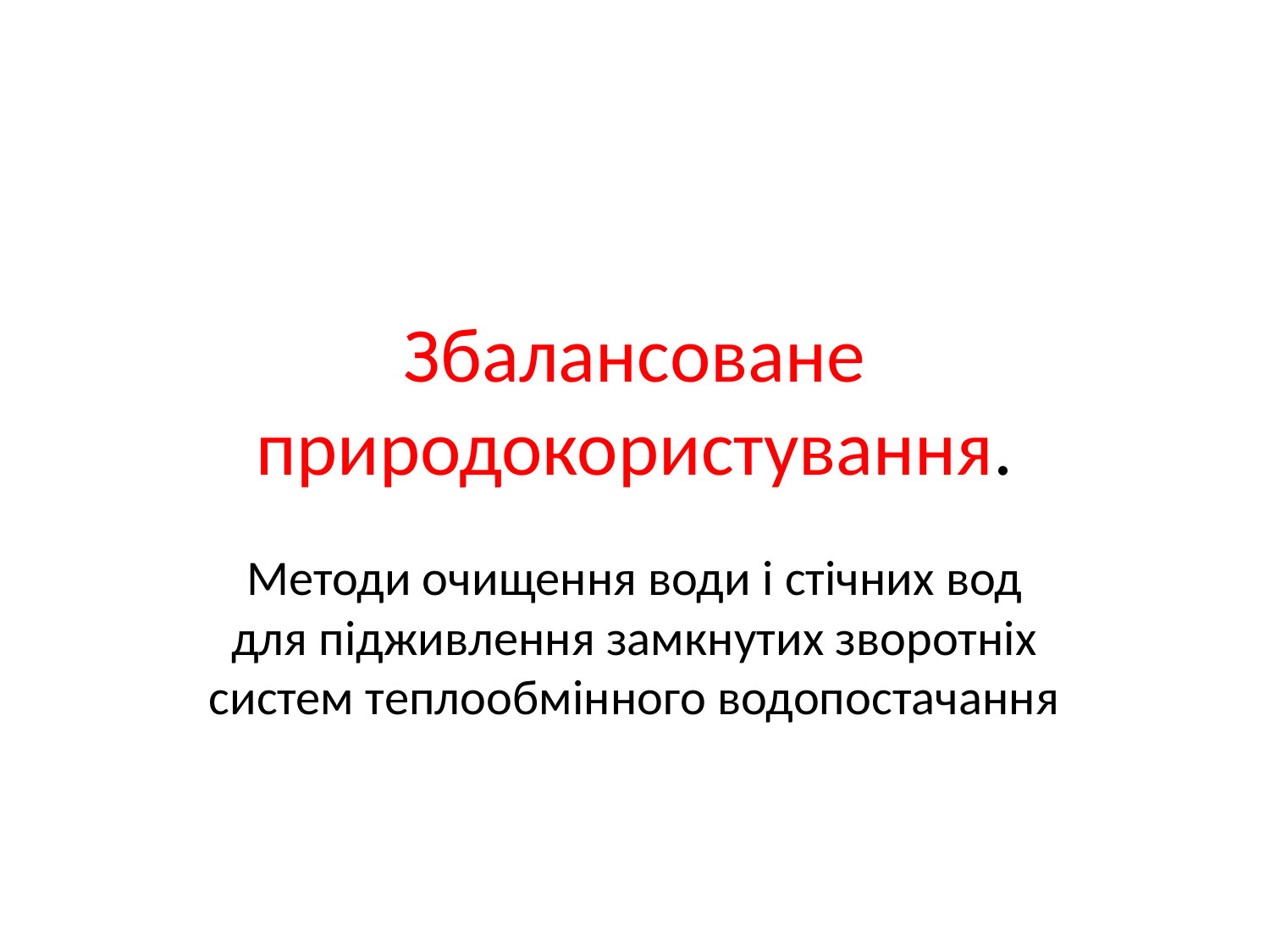

# Збалансоване природокористування.
Методи очищення води і стічних вод для підживлення замкнутих зворотніх систем теплообмінного водопостачання